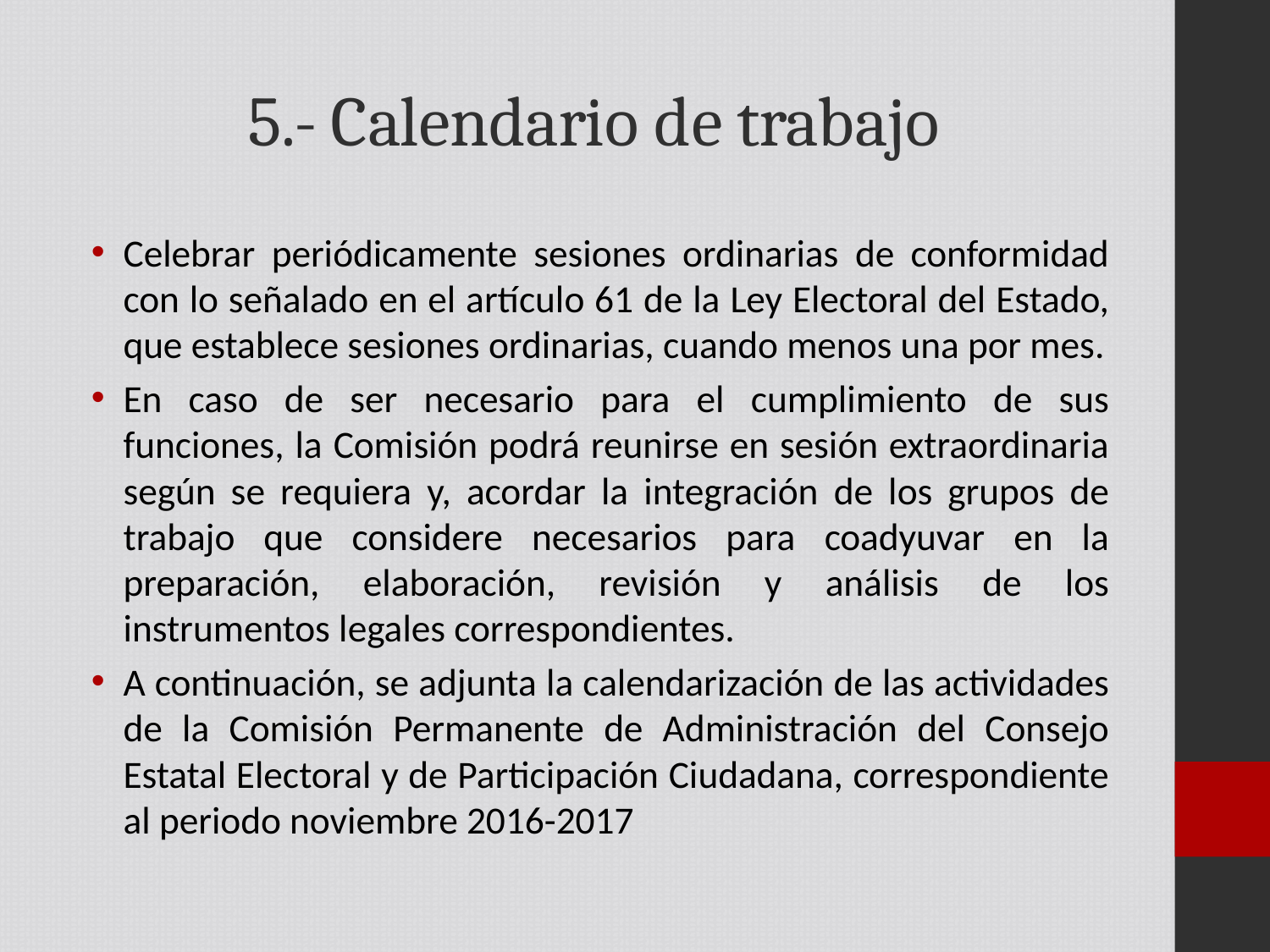

# 5.- Calendario de trabajo
Celebrar periódicamente sesiones ordinarias de conformidad con lo señalado en el artículo 61 de la Ley Electoral del Estado, que establece sesiones ordinarias, cuando menos una por mes.
En caso de ser necesario para el cumplimiento de sus funciones, la Comisión podrá reunirse en sesión extraordinaria según se requiera y, acordar la integración de los grupos de trabajo que considere necesarios para coadyuvar en la preparación, elaboración, revisión y análisis de los instrumentos legales correspondientes.
A continuación, se adjunta la calendarización de las actividades de la Comisión Permanente de Administración del Consejo Estatal Electoral y de Participación Ciudadana, correspondiente al periodo noviembre 2016-2017